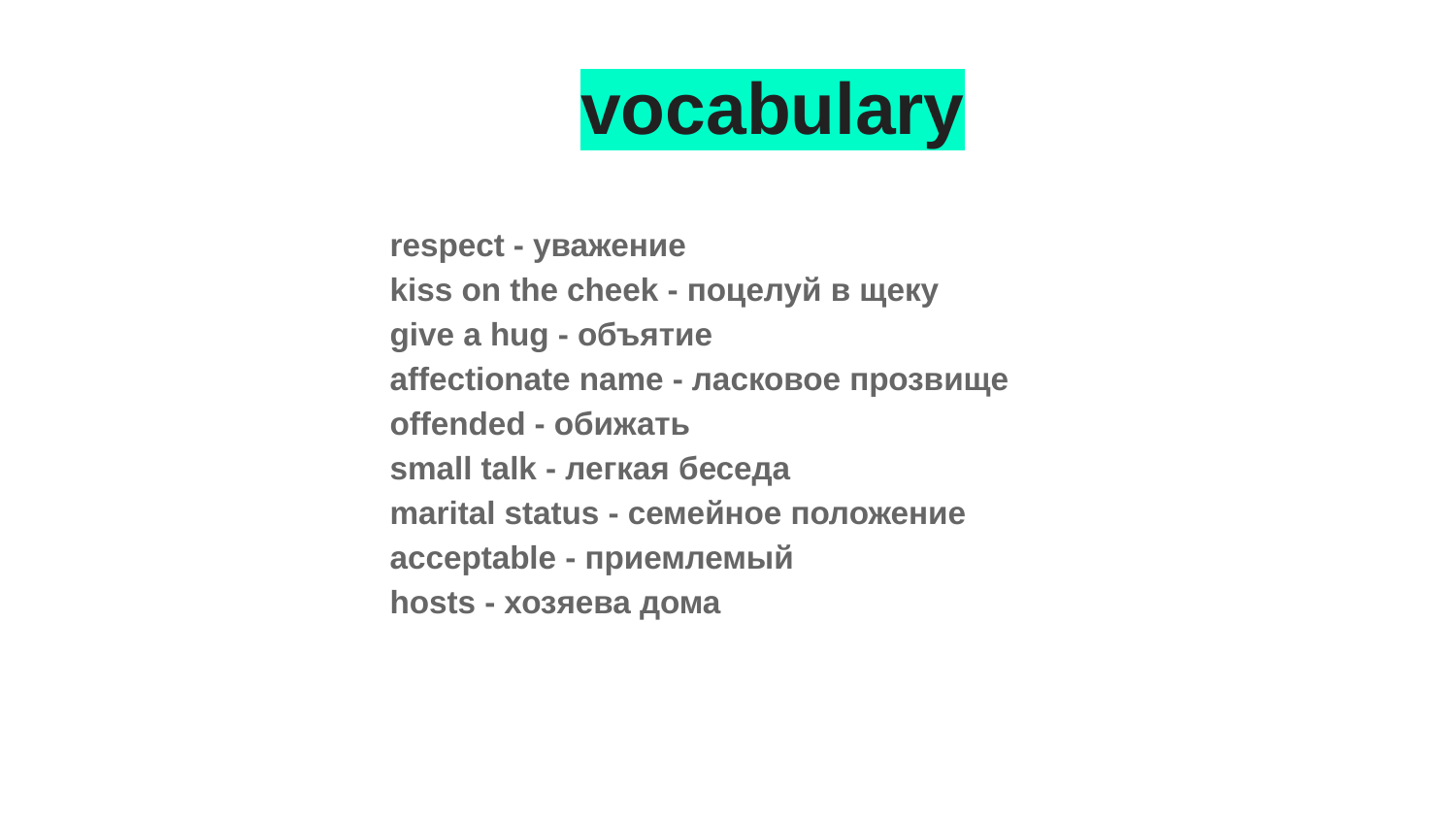

# vocabulary

respect - уважение
kiss on the cheek - поцелуй в щеку
give a hug - объятие
affectionate name - ласковое прозвище
offended - обижать
small talk - легкая беседа
marital status - семейное положение
acceptable - приемлемый
hosts - хозяева дома